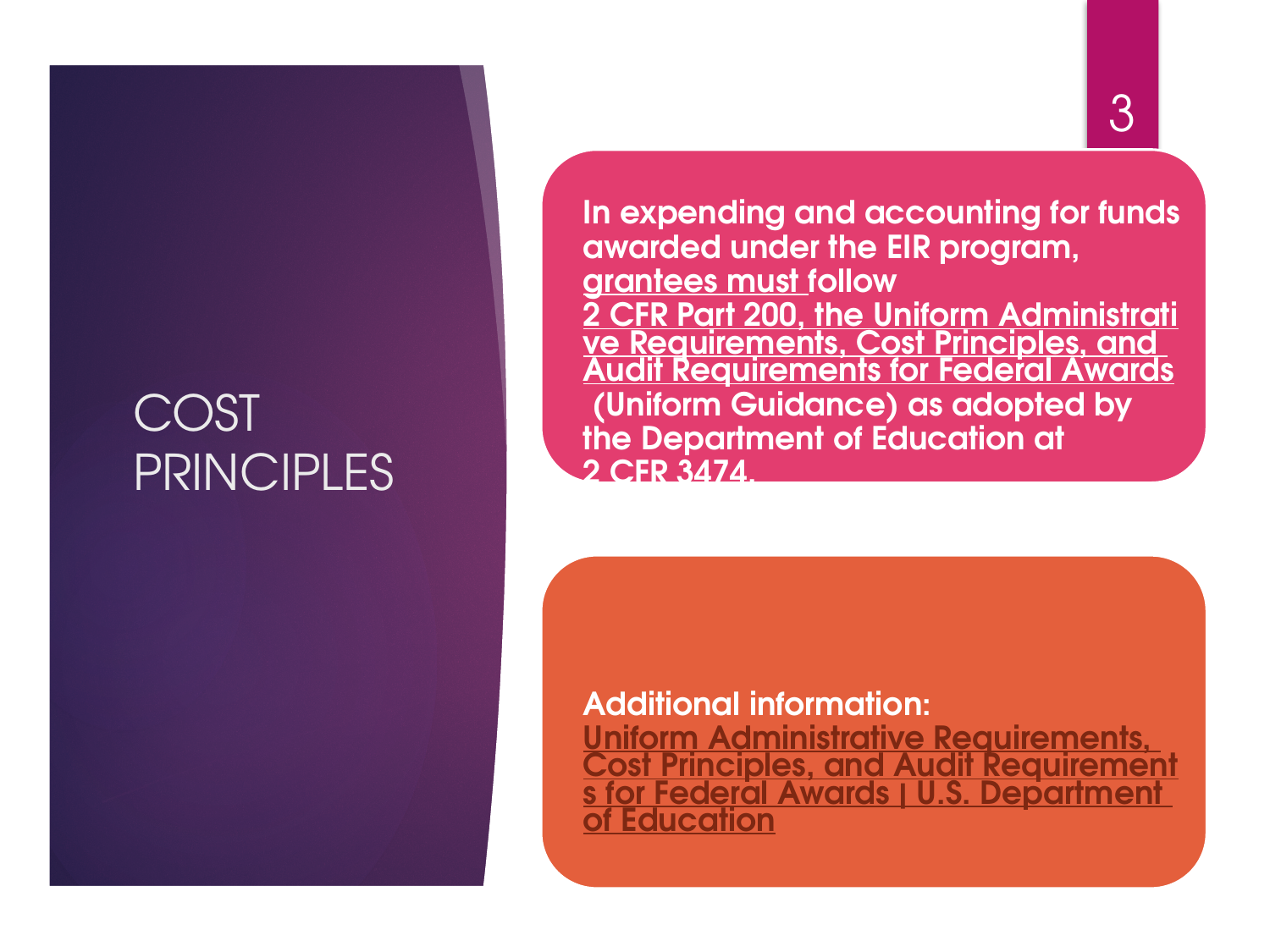

3
In expending and accounting for funds awarded under the EIR program, grantees must follow 2 CFR Part 200, the Uniform Administrative Requirements, Cost Principles, and Audit Requirements for Federal Awards (Uniform Guidance) as adopted by the Department of Education at 2 CFR 3474.
Additional information: Uniform Administrative Requirements, Cost Principles, and Audit Requirements for Federal Awards | U.S. Department of Education
# Cost PRINCIPLES